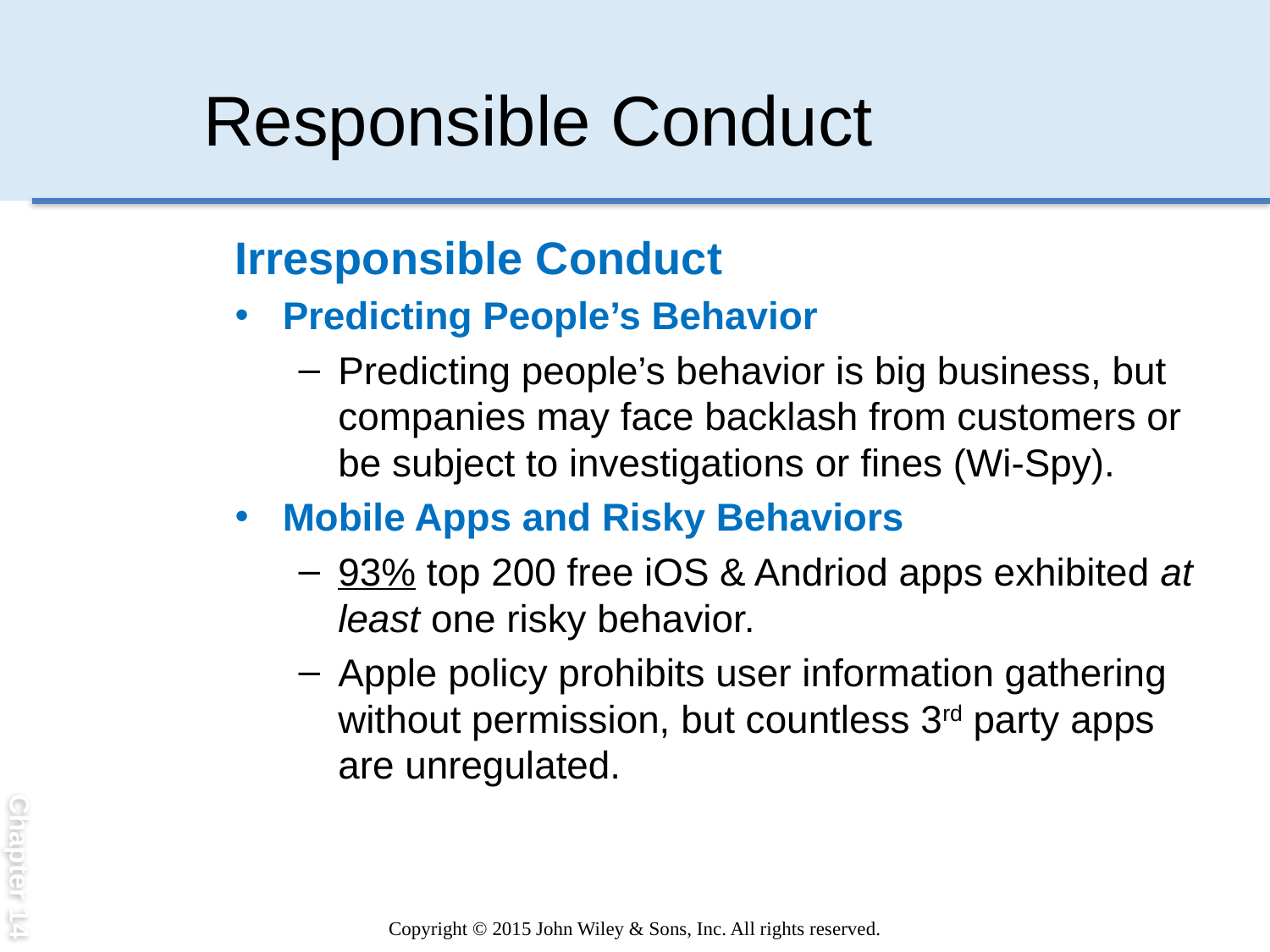

Chapter 14
# Responsible Conduct
Irresponsible Conduct
Predicting People’s Behavior
Predicting people’s behavior is big business, but companies may face backlash from customers or be subject to investigations or fines (Wi-Spy).
Mobile Apps and Risky Behaviors
93% top 200 free iOS & Andriod apps exhibited at least one risky behavior.
Apple policy prohibits user information gathering without permission, but countless 3rd party apps are unregulated.